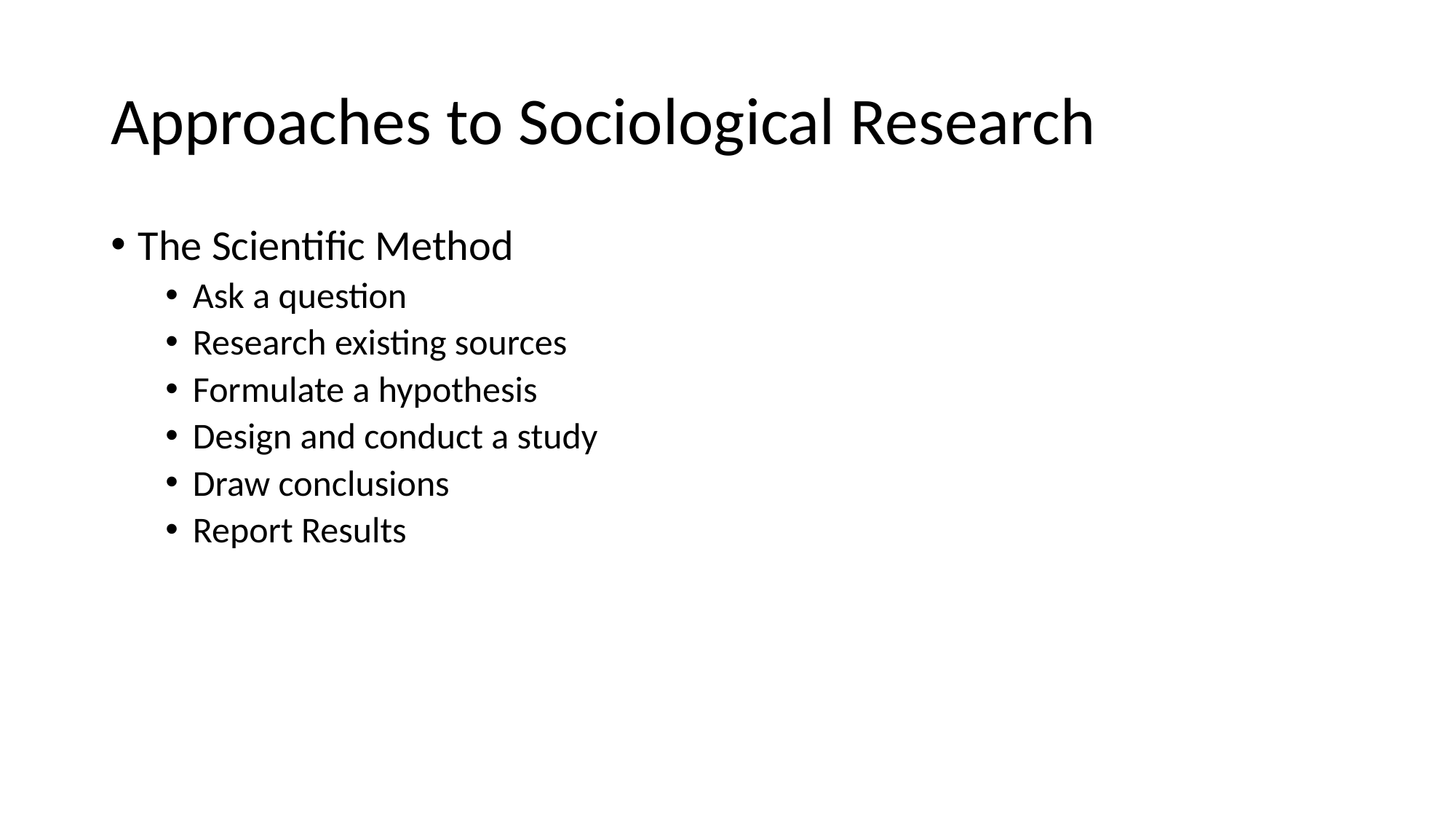

# Approaches to Sociological Research
The Scientific Method
Ask a question
Research existing sources
Formulate a hypothesis
Design and conduct a study
Draw conclusions
Report Results